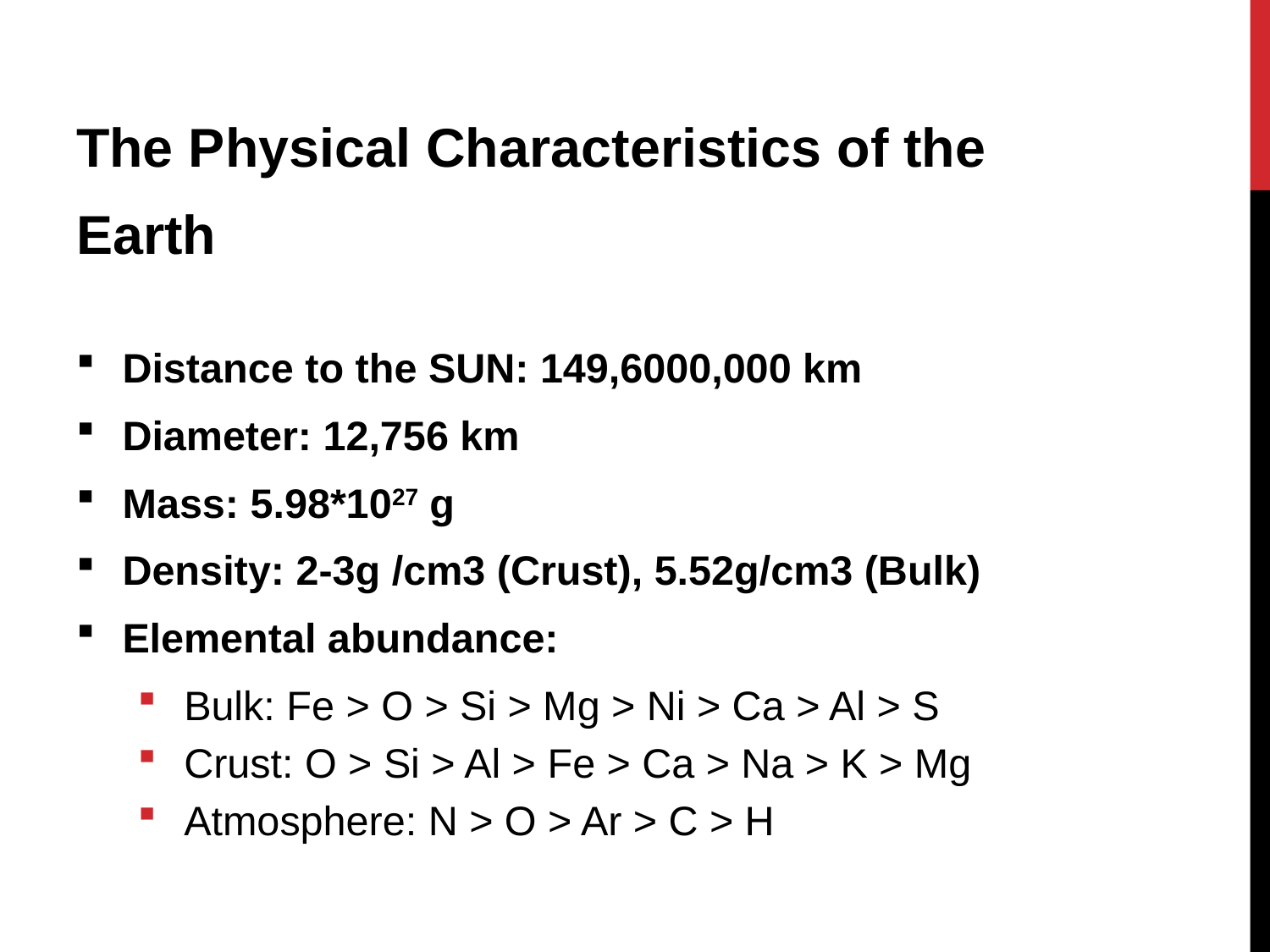

The Physical Characteristics of the
Earth

Distance to the SUN: 149,6000,000 km
Diameter: 12,756 km
Mass: 5.98*1027 g
Density: 2-3g /cm3 (Crust), 5.52g/cm3 (Bulk)
Elemental abundance:
Bulk: Fe > O > Si > Mg > Ni > Ca > Al > S
Crust: O > Si > Al > Fe > Ca > Na > K > Mg
Atmosphere: N > O > Ar > C > H